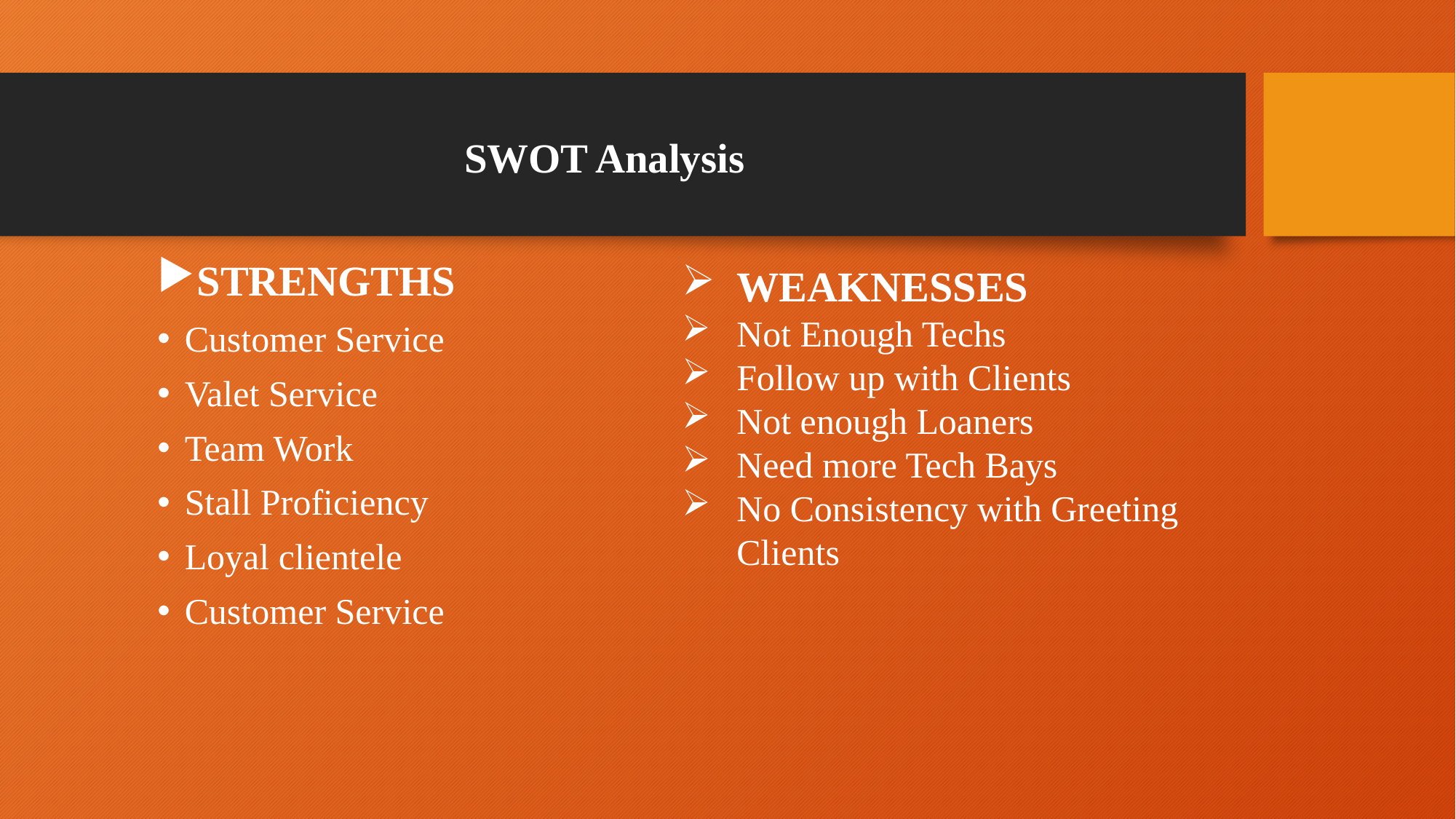

# SWOT Analysis
STRENGTHS
Customer Service
Valet Service
Team Work
Stall Proficiency
Loyal clientele
Customer Service

WEAKNESSES
Not Enough Techs
Follow up with Clients
Not enough Loaners
Need more Tech Bays
No Consistency with Greeting Clients